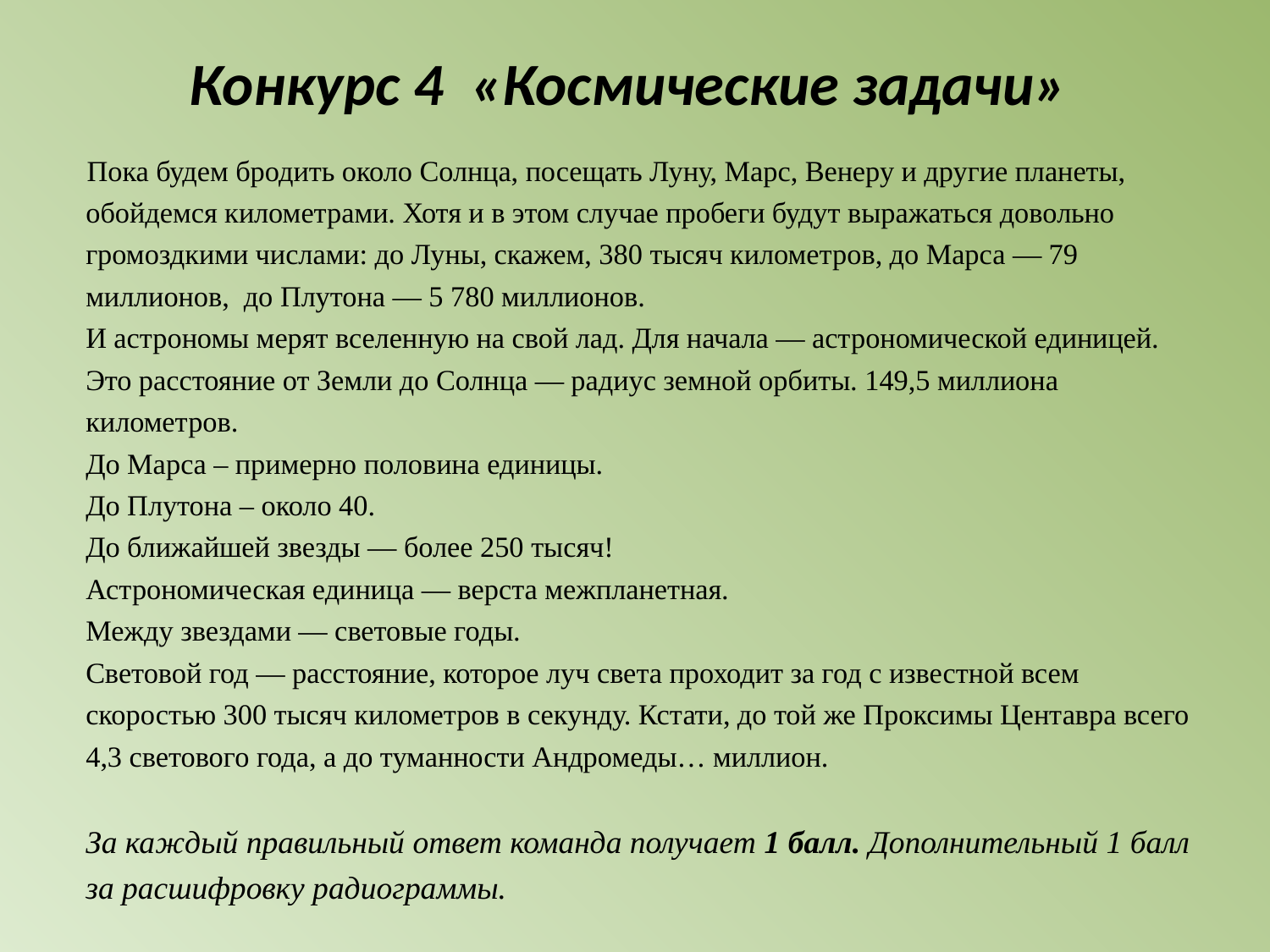

# Конкурс 4  «Космические задачи»
       Пока будем бродить около Солнца, посещать Луну, Марс, Венеру и другие планеты, обойдемся километрами. Хотя и в этом случае пробеги будут выражаться довольно громоздкими числами: до Луны, скажем, 380 тысяч километров, до Марса — 79 миллионов,  до Плутона — 5 780 миллионов.
И астрономы мерят вселенную на свой лад. Для начала — астрономической единицей.
Это расстояние от Земли до Солнца — радиус земной орбиты. 149,5 миллиона километров.
До Марса – примерно половина единицы.
До Плутона – около 40.
До ближайшей звезды — более 250 тысяч!
Астрономическая единица — верста межпланетная.
Между звездами — световые годы.
Световой год — расстояние, которое луч света проходит за год с известной всем скоростью 300 тысяч километров в секунду. Кстати, до той же Проксимы Центавра всего 4,3 светового года, а до туманности Андромеды… миллион.
За каждый правильный ответ команда получает 1 балл. Дополнительный 1 балл за расшифровку радиограммы.